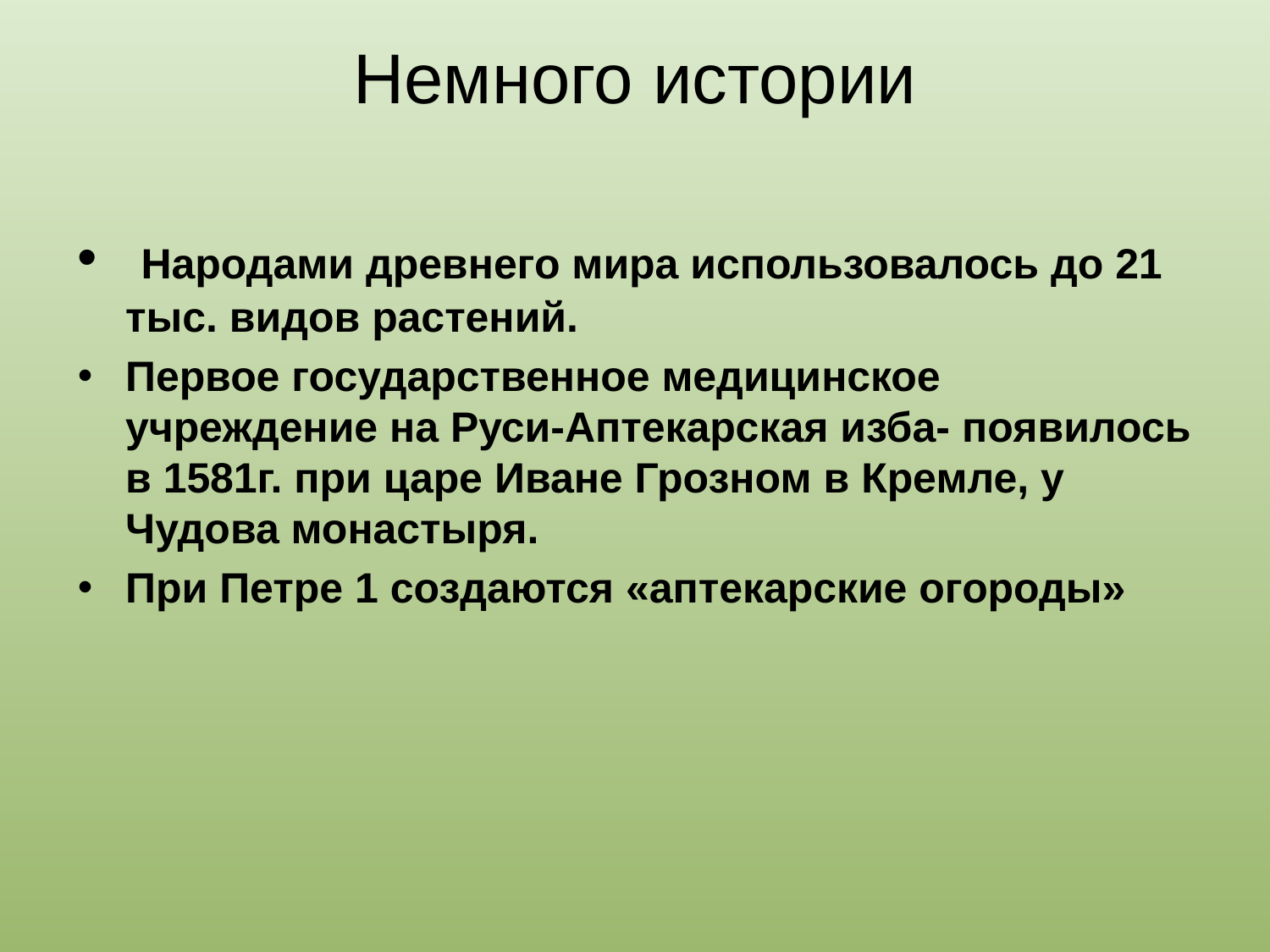

# Немного истории
 Народами древнего мира использовалось до 21 тыс. видов растений.
Первое государственное медицинское учреждение на Руси-Аптекарская изба- появилось в 1581г. при царе Иване Грозном в Кремле, у Чудова монастыря.
При Петре 1 создаются «аптекарские огороды»